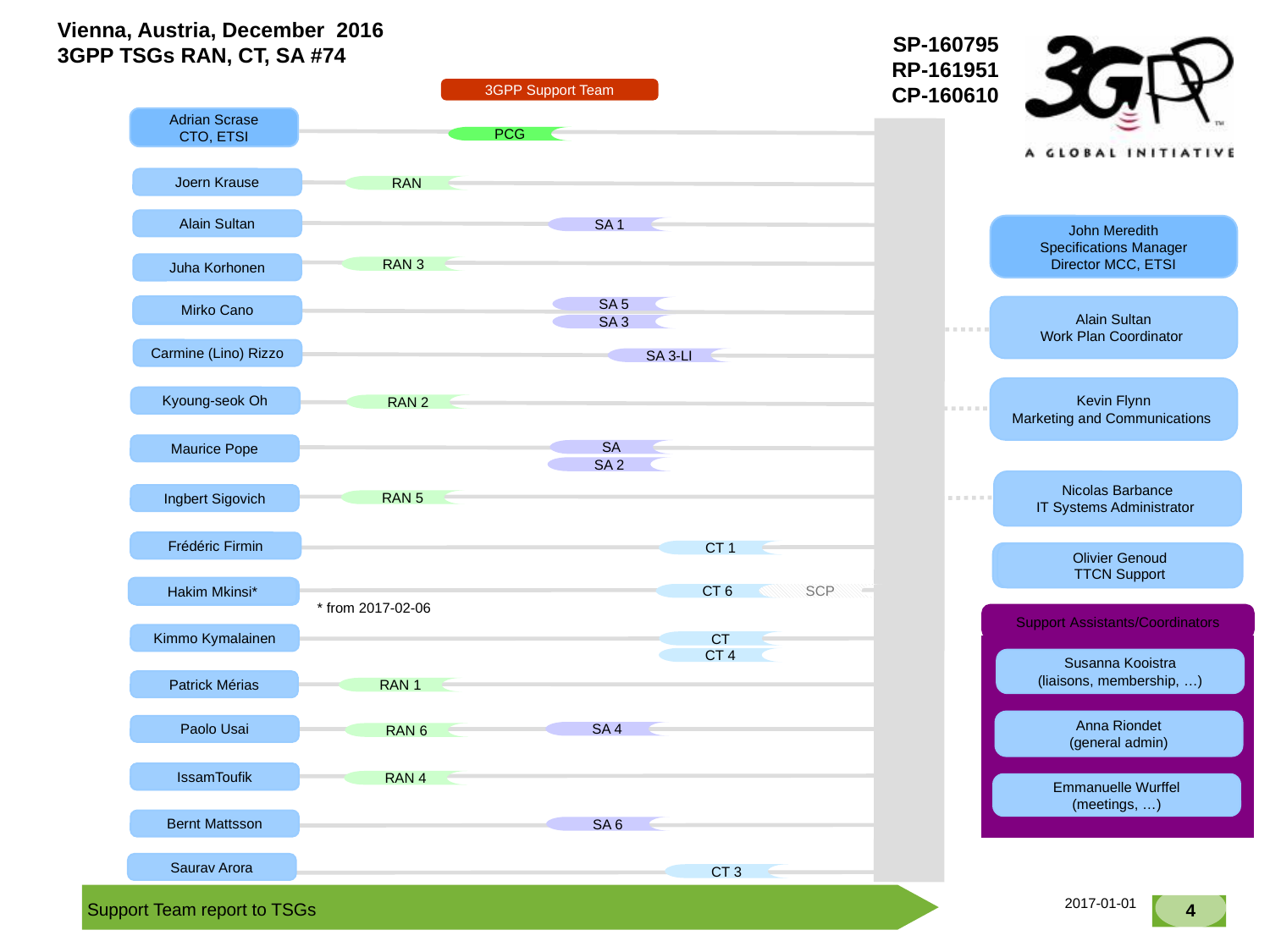

3GPP Support Team
Adrian Scrase
CTO, ETSI

PCG

Joern Krause
RAN

Alain Sultan
John Meredith
Specifications Manager
Director MCC, ETSI
SA 1

Juha Korhonen
RAN 3

Mirko Cano
Alain Sultan
Work Plan Coordinator
SA 5
Dionisio Zumerle

SA 3

Carmine (Lino) Rizzo
SA 3-LI

Kevin Flynn
Marketing and Communications
Yong-Jun Chung
Kyoung-seok Oh
RAN 2

Maurice Pope
SA

SA 2
Nicolas Barbance
IT Systems Administrator
Ingbert Sigovich
RAN 5

Frédéric Firmin
CT 1
Shicheng Hu / Olivier Genoud
TTCN Support
Olivier Genoud
TTCN Support

Hakim Mkinsi*
Xavier Piednoir
CT 6
SCP

* from 2017-02-06
Support Assistants/Coordinators
Kimmo Kymalainen
CT

CT 4
Susanna Kooistra
(liaisons, membership, …)
Patrick Mérias
RAN 1

Anna Riondet
(general admin)
Paolo Usai
SA 4
RAN 6

IssamToufik
Stefania Sesia
RAN 4
Emmanuelle Wurffel
(meetings, …)

Bernt Mattsson
SA 6

Saurav Arora
CT 3

2017-01-01
2016-06-01
2015-09-01